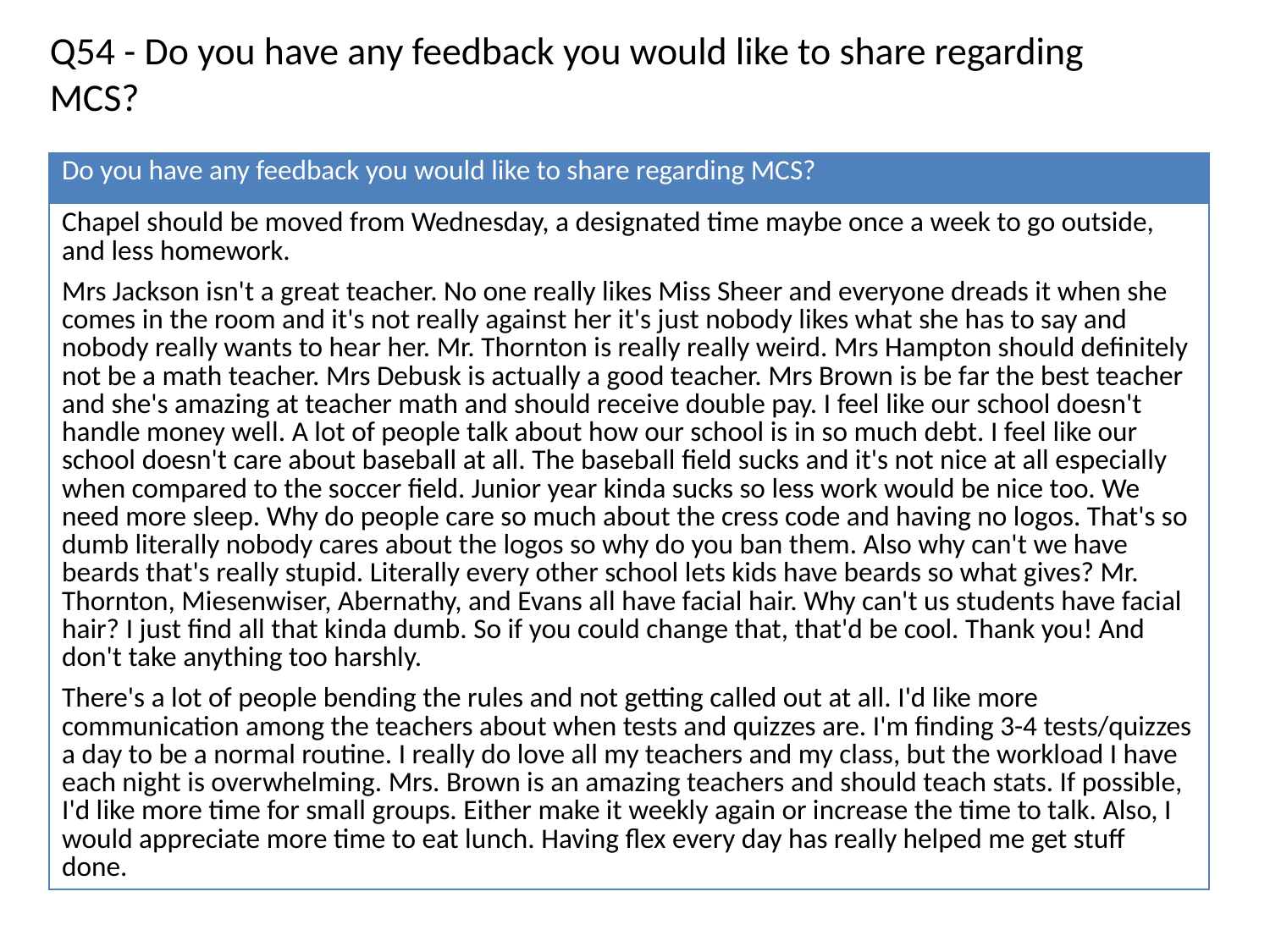

Q54 - Do you have any feedback you would like to share regarding MCS?
| Do you have any feedback you would like to share regarding MCS? |
| --- |
| Chapel should be moved from Wednesday, a designated time maybe once a week to go outside, and less homework. |
| Mrs Jackson isn't a great teacher. No one really likes Miss Sheer and everyone dreads it when she comes in the room and it's not really against her it's just nobody likes what she has to say and nobody really wants to hear her. Mr. Thornton is really really weird. Mrs Hampton should definitely not be a math teacher. Mrs Debusk is actually a good teacher. Mrs Brown is be far the best teacher and she's amazing at teacher math and should receive double pay. I feel like our school doesn't handle money well. A lot of people talk about how our school is in so much debt. I feel like our school doesn't care about baseball at all. The baseball field sucks and it's not nice at all especially when compared to the soccer field. Junior year kinda sucks so less work would be nice too. We need more sleep. Why do people care so much about the cress code and having no logos. That's so dumb literally nobody cares about the logos so why do you ban them. Also why can't we have beards that's really stupid. Literally every other school lets kids have beards so what gives? Mr. Thornton, Miesenwiser, Abernathy, and Evans all have facial hair. Why can't us students have facial hair? I just find all that kinda dumb. So if you could change that, that'd be cool. Thank you! And don't take anything too harshly. |
| There's a lot of people bending the rules and not getting called out at all. I'd like more communication among the teachers about when tests and quizzes are. I'm finding 3-4 tests/quizzes a day to be a normal routine. I really do love all my teachers and my class, but the workload I have each night is overwhelming. Mrs. Brown is an amazing teachers and should teach stats. If possible, I'd like more time for small groups. Either make it weekly again or increase the time to talk. Also, I would appreciate more time to eat lunch. Having flex every day has really helped me get stuff done. |